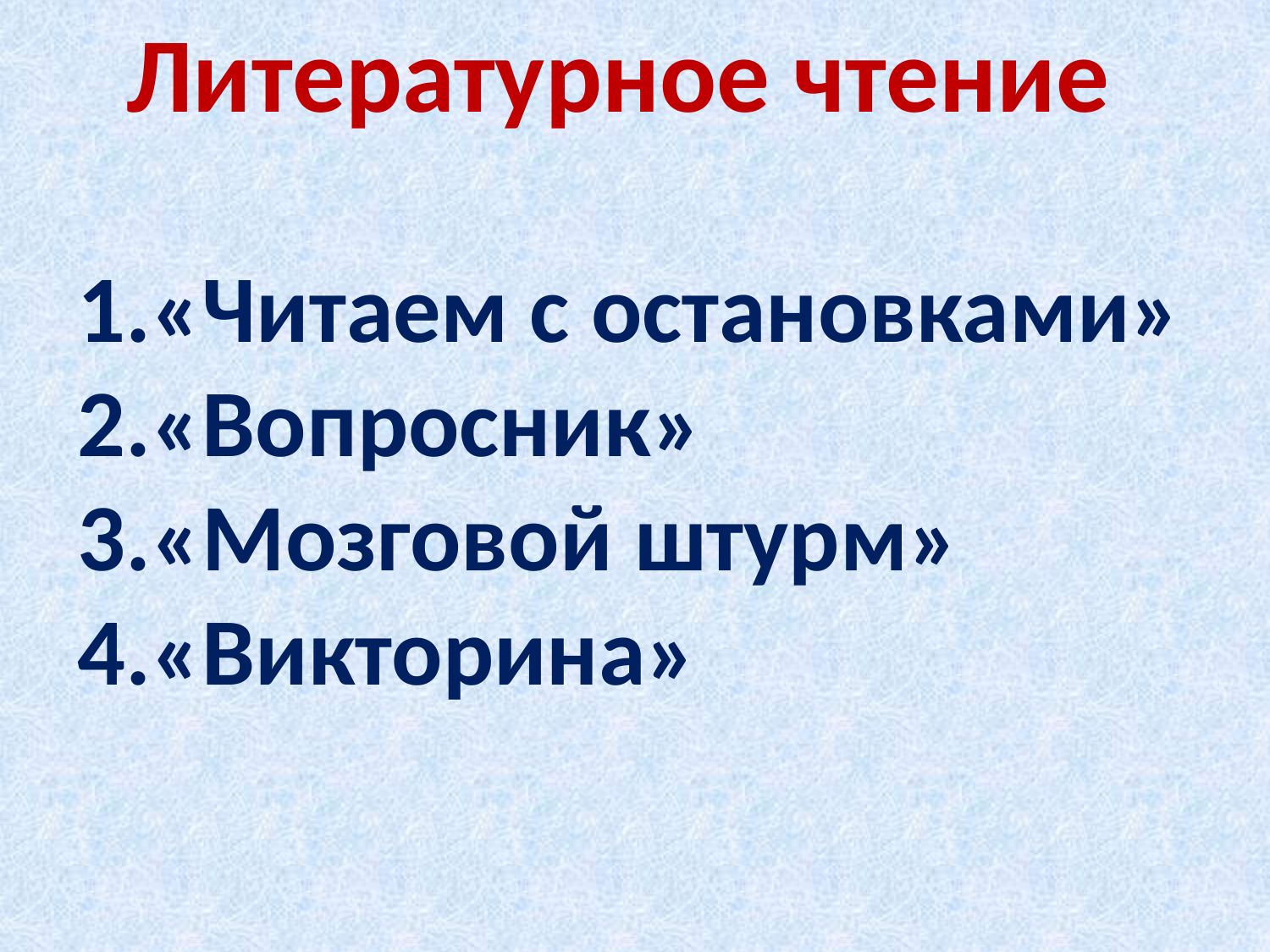

Литературное чтение

«Читаем с остановками»
«Вопросник»
«Мозговой штурм»
«Викторина»